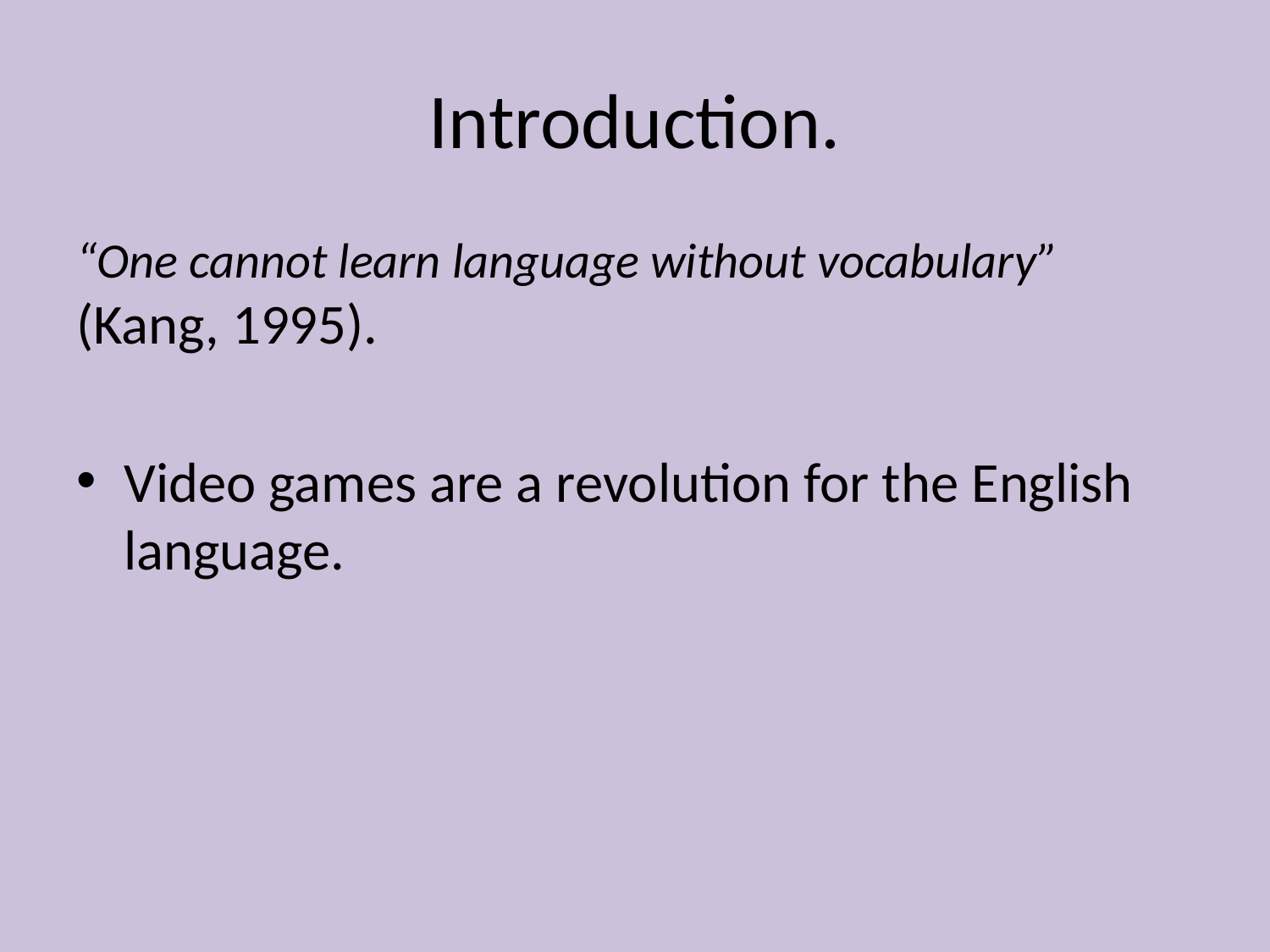

# Introduction.
“One cannot learn language without vocabulary” (Kang, 1995).

Video games are a revolution for the English language.